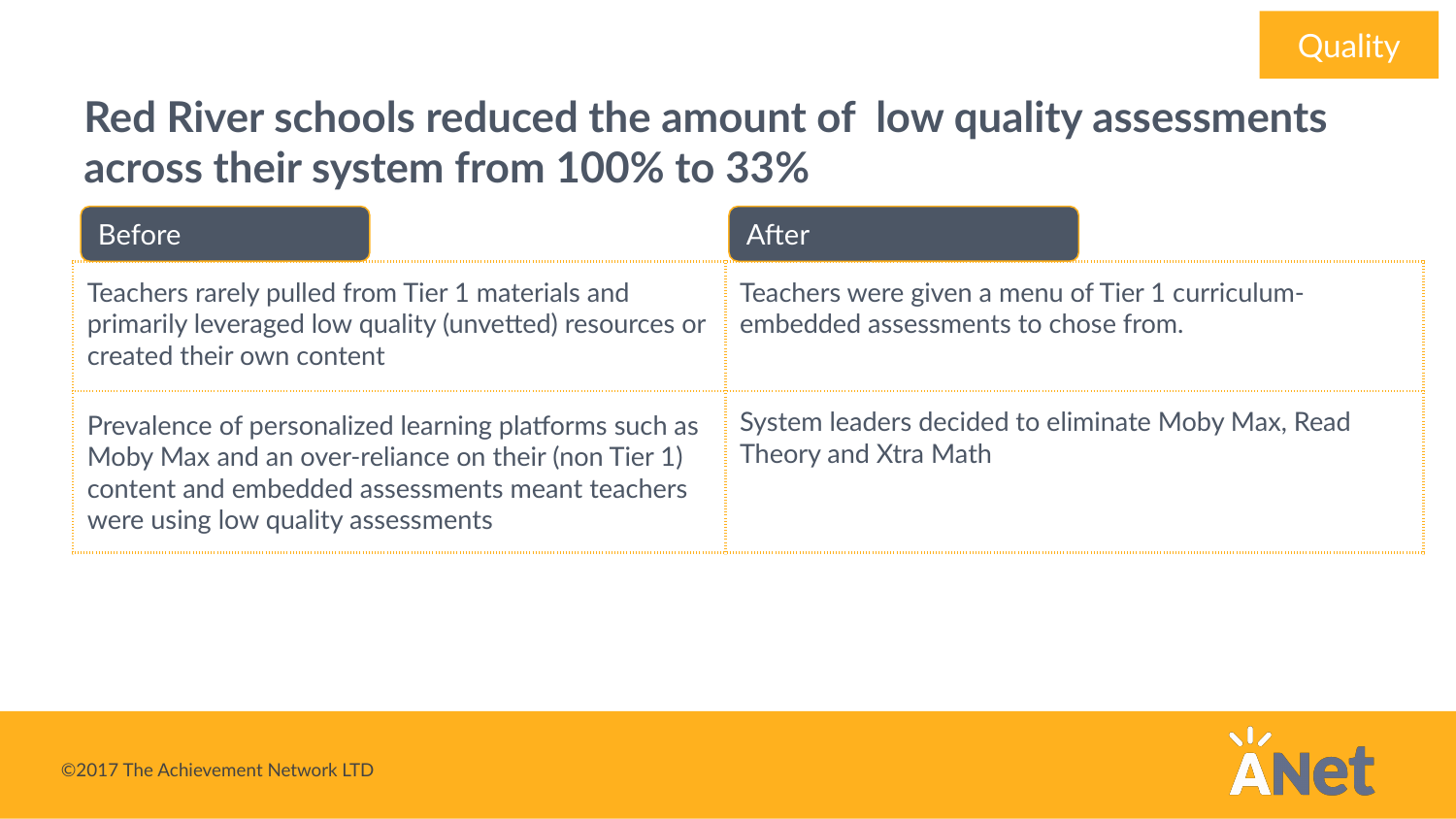

Quality
# Red River schools reduced the amount of  low quality assessments across their system from 100% to 33%
Before
After
| Teachers rarely pulled from Tier 1 materials and primarily leveraged low quality (unvetted) resources or created their own content | Teachers were given a menu of Tier 1 curriculum-embedded assessments to chose from. |
| --- | --- |
| Prevalence of personalized learning platforms such as Moby Max and an over-reliance on their (non Tier 1) content and embedded assessments meant teachers were using low quality assessments | System leaders decided to eliminate Moby Max, Read Theory and Xtra Math |
©2017 The Achievement Network LTD